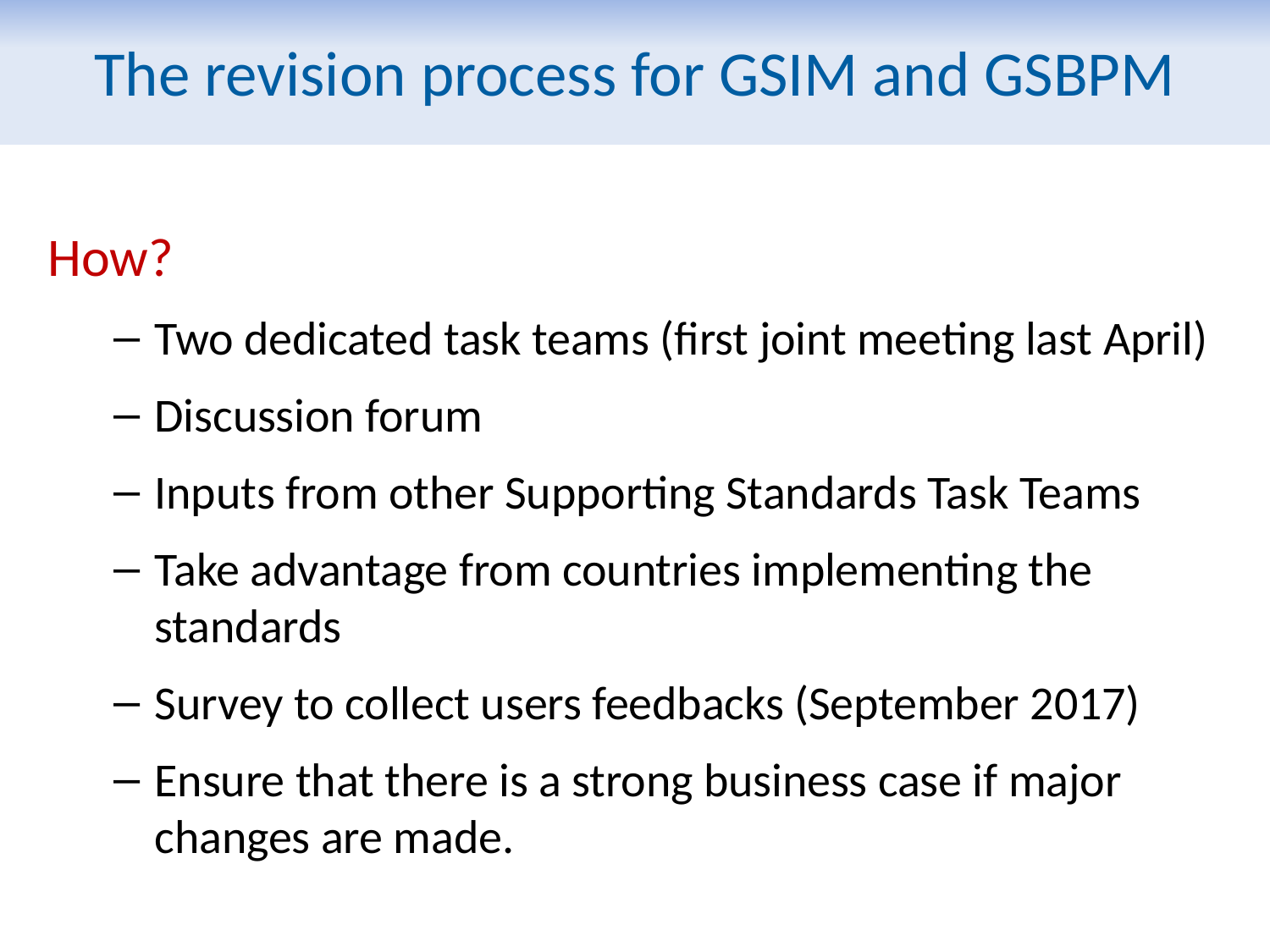

The revision process for GSIM and GSBPM

How?
Two dedicated task teams (first joint meeting last April)
Discussion forum
Inputs from other Supporting Standards Task Teams
Take advantage from countries implementing the standards
Survey to collect users feedbacks (September 2017)
Ensure that there is a strong business case if major changes are made.